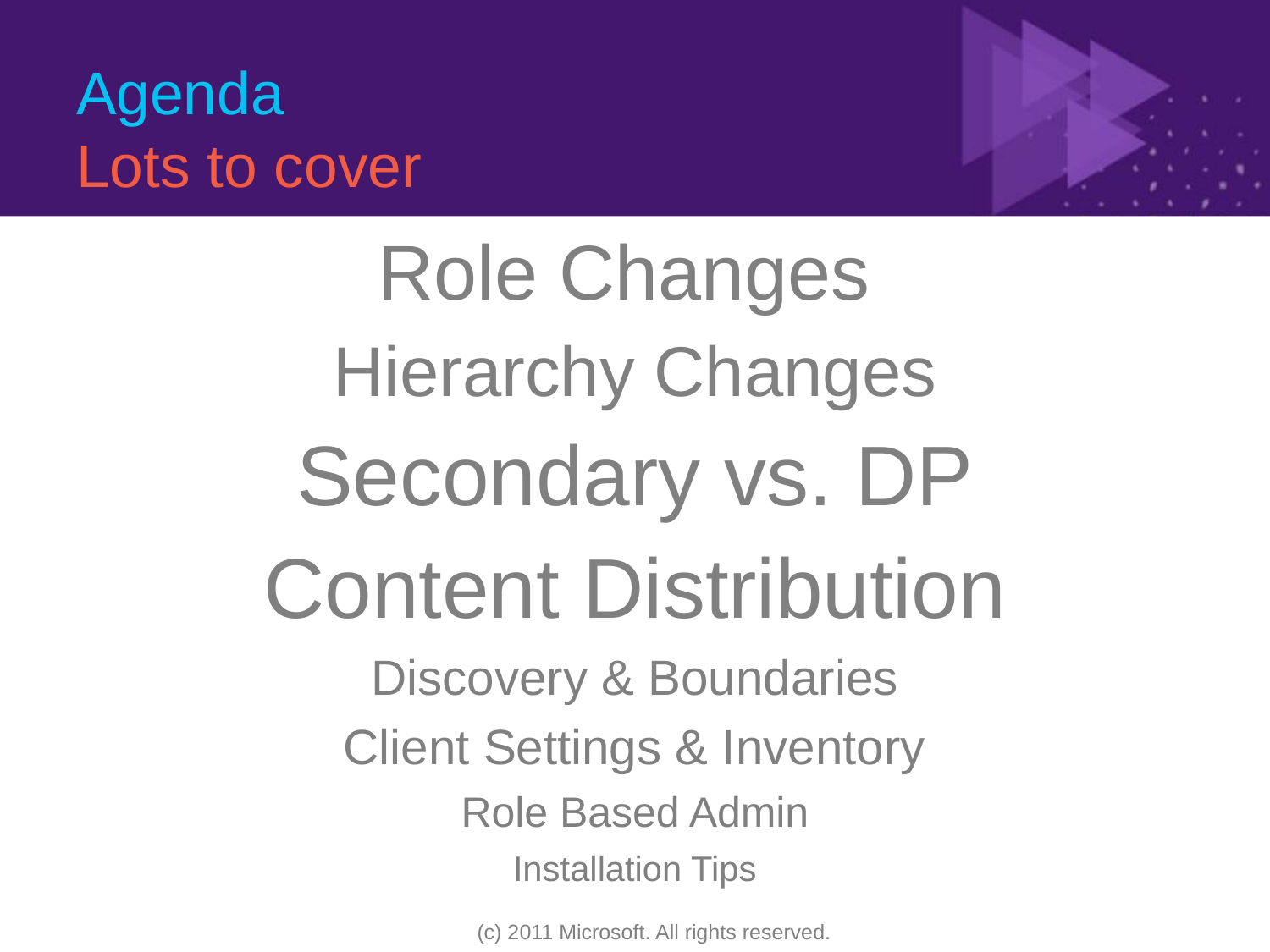

# Agenda Lots to cover
Role Changes
Hierarchy Changes
Secondary vs. DP
Content Distribution
Discovery & Boundaries
Client Settings & Inventory
Role Based Admin
Installation Tips
(c) 2011 Microsoft. All rights reserved.